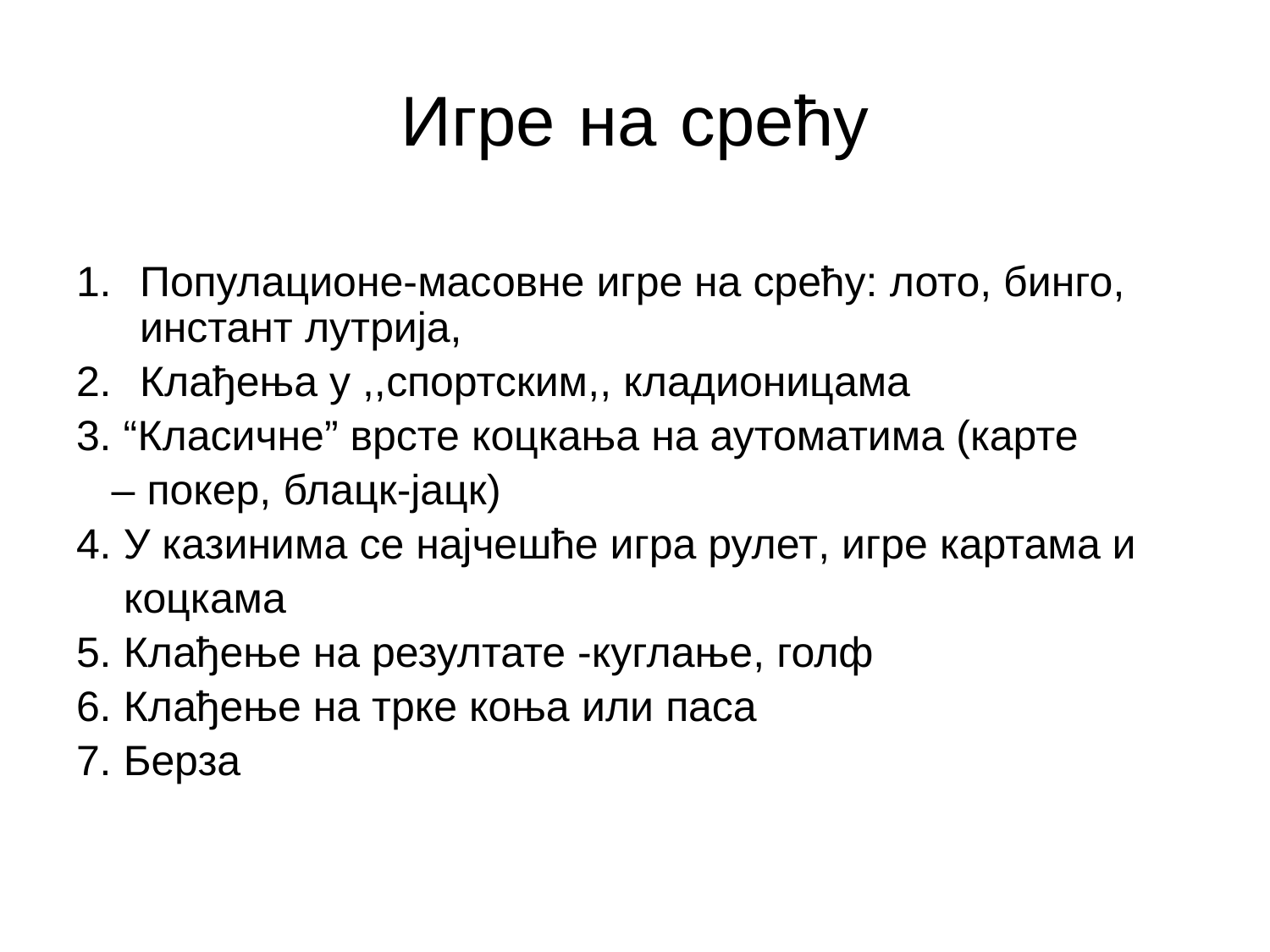

# Игре на срећу
Популационе-масовне игре на срећу: лото, бинго, инстант лутрија,
Клађења у ,,спортским,, кладионицама
3. “Класичне” врсте коцкања на аутоматима (карте
   – покер, блацк-јацк)
4. У казинима се најчешће игра рулет, игре картама и
    коцкама
5. Клађење на резултате -куглање, голф
6. Клађење на трке коња или паса
7. Берза